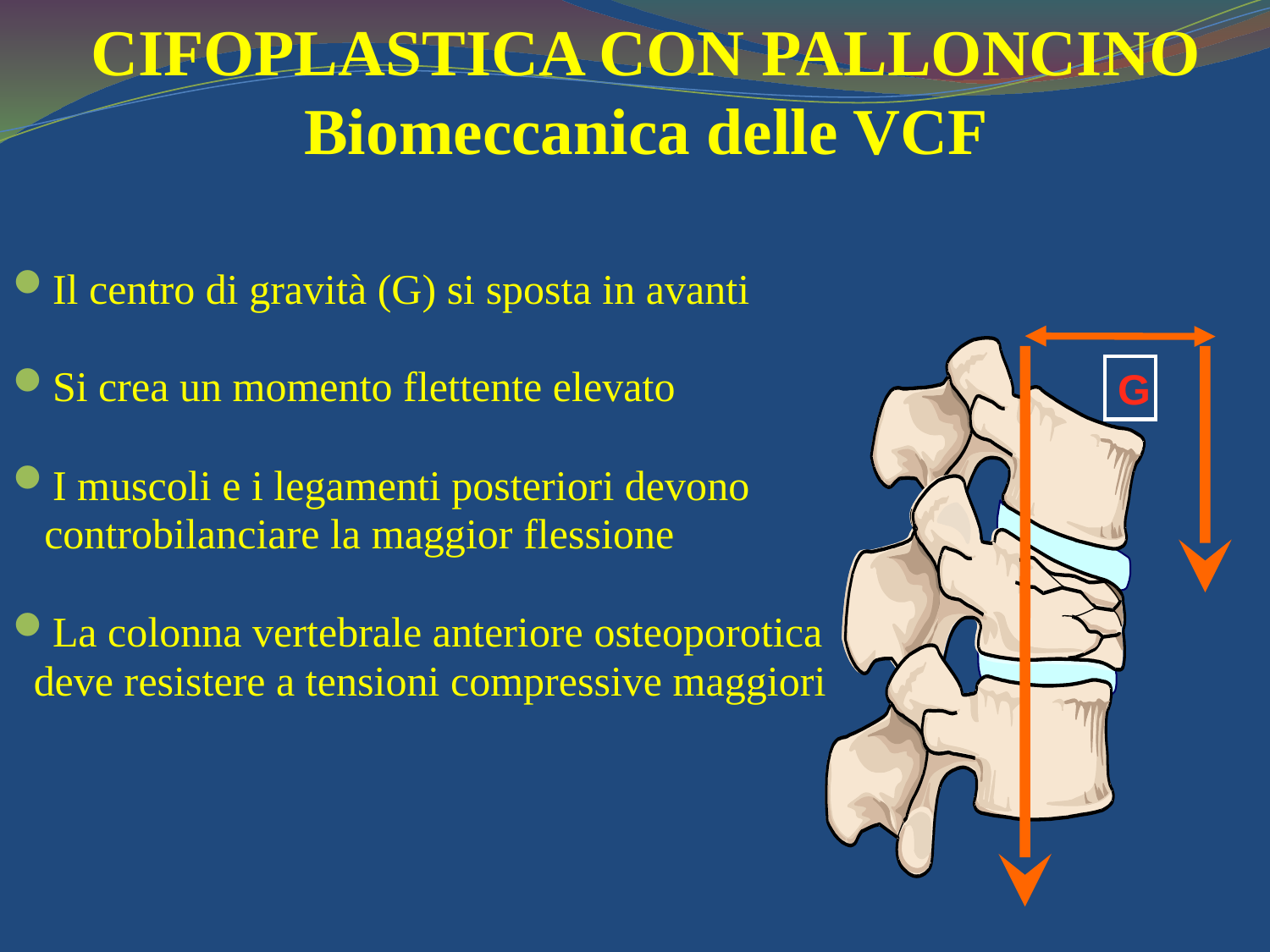

# CIFOPLASTICA CON PALLONCINO Biomeccanica delle VCF

Il centro di gravità (G) si sposta in avanti

Si crea un momento flettente elevato

I muscoli e i legamenti posteriori devono
   controbilanciare la maggior flessione

La colonna vertebrale anteriore osteoporotica
  deve resistere a tensioni compressive maggiori

G